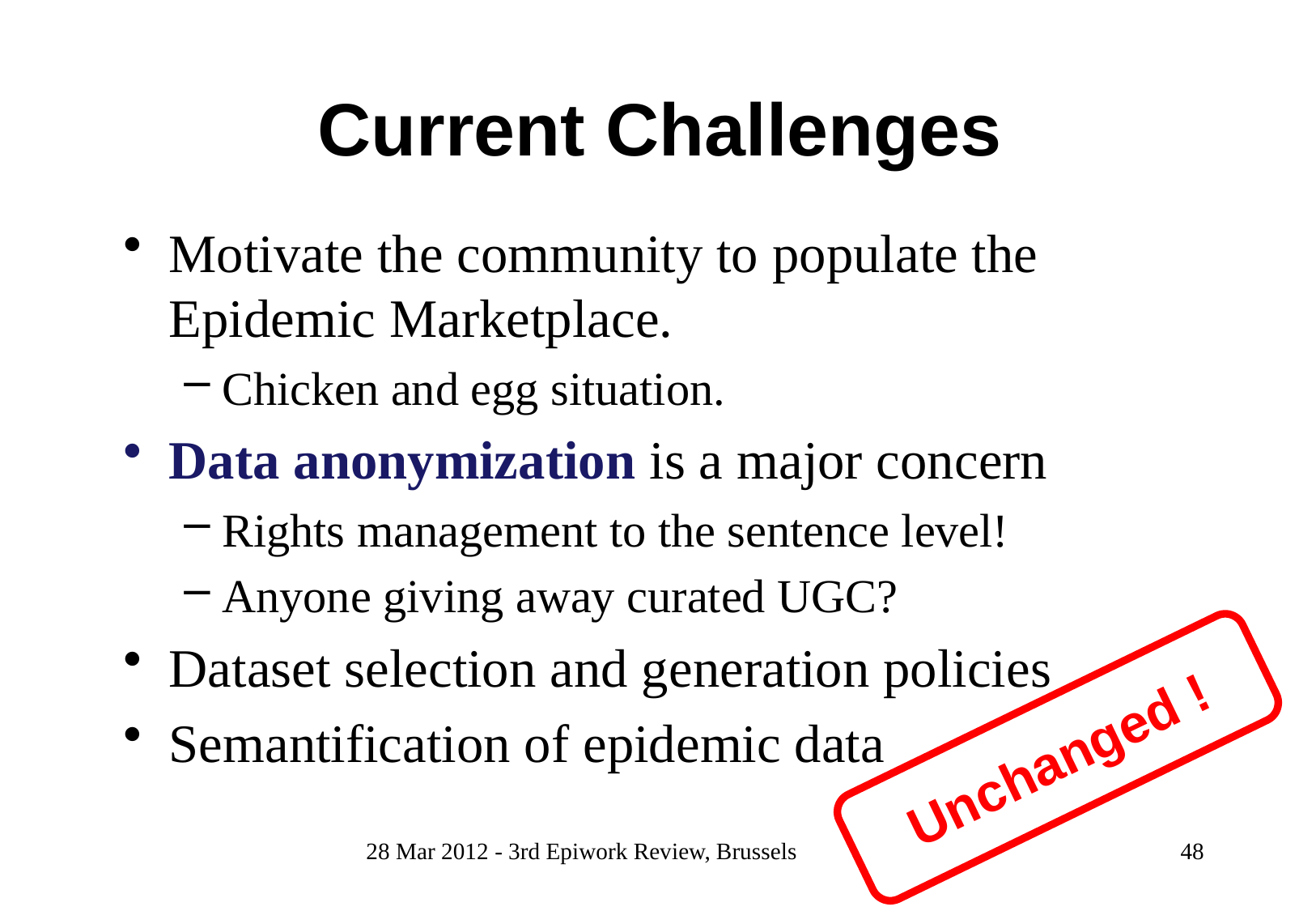

# Current Challenges
Motivate the community to populate the Epidemic Marketplace.
Chicken and egg situation.
Data anonymization is a major concern
Rights management to the sentence level!
Anyone giving away curated UGC?
Dataset selection and generation policies
Semantification of epidemic data

Unchanged !
28 Mar 2012 - 3rd Epiwork Review, Brussels
48